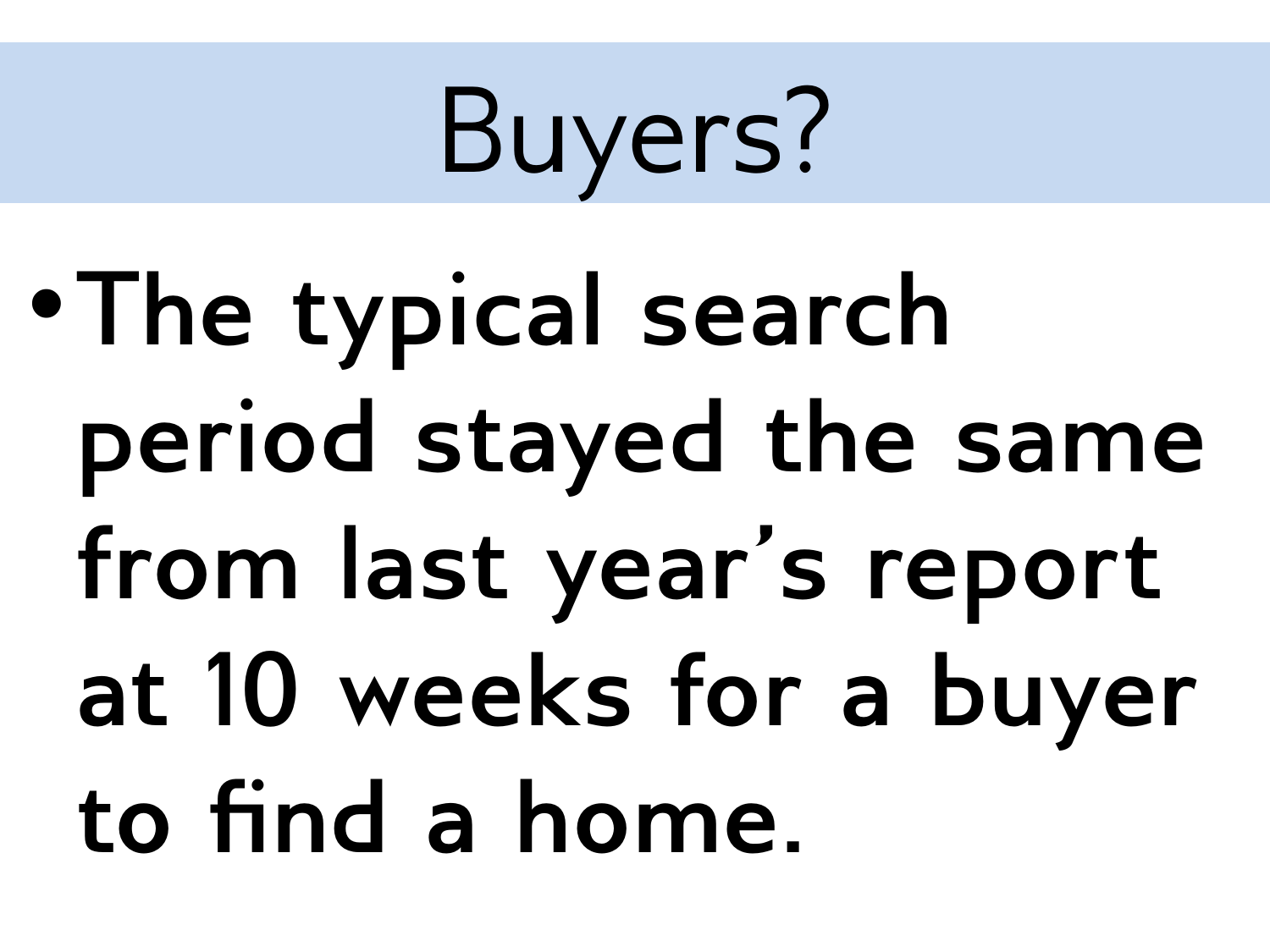

# Buyers?
The typical search period stayed the same from last year’s report at 10 weeks for a buyer to find a home.